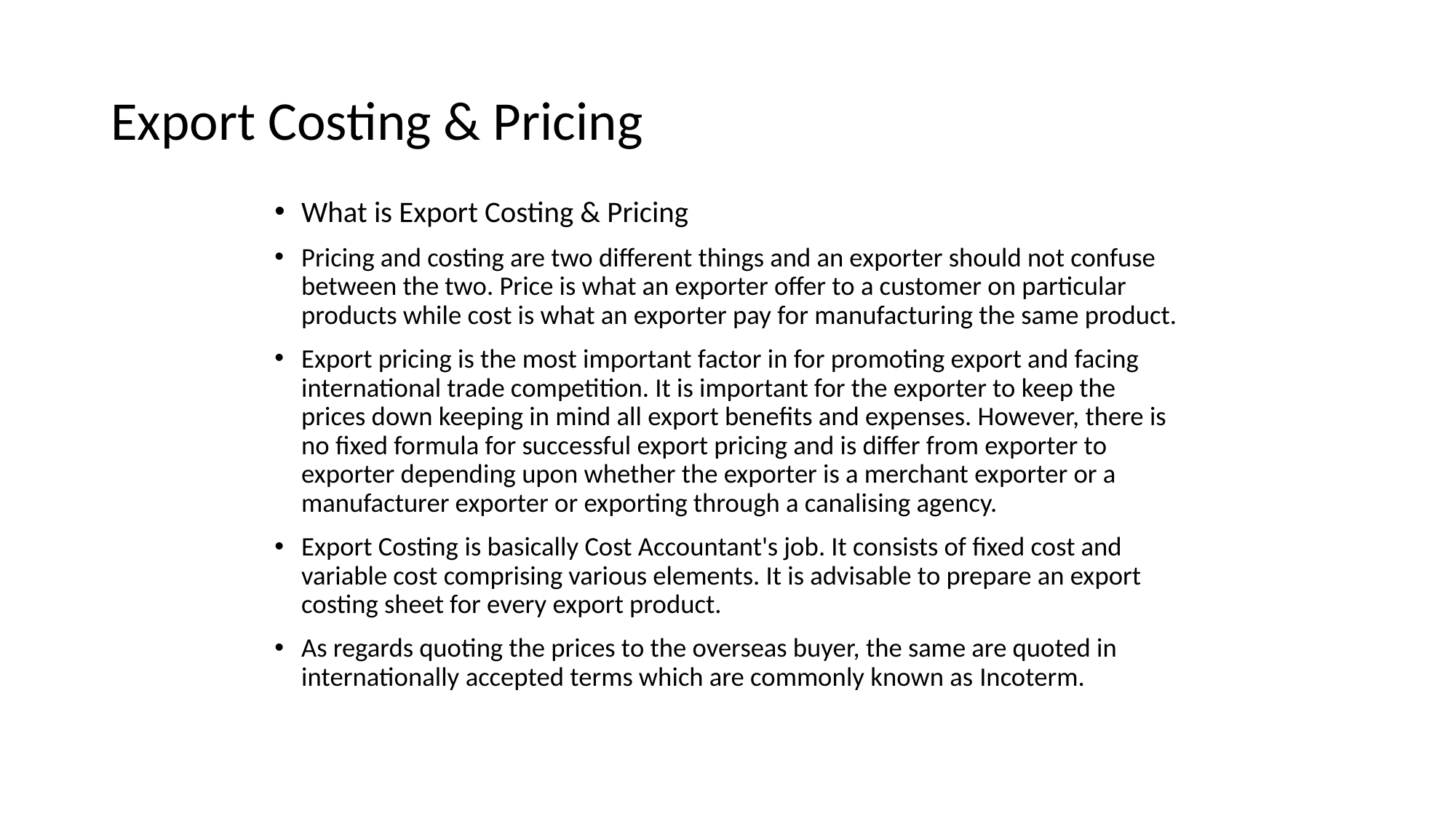

# Export Costing & Pricing
What is Export Costing & Pricing
Pricing and costing are two different things and an exporter should not confuse between the two. Price is what an exporter offer to a customer on particular products while cost is what an exporter pay for manufacturing the same product.
Export pricing is the most important factor in for promoting export and facing international trade competition. It is important for the exporter to keep the prices down keeping in mind all export benefits and expenses. However, there is no fixed formula for successful export pricing and is differ from exporter to exporter depending upon whether the exporter is a merchant exporter or a manufacturer exporter or exporting through a canalising agency.
Export Costing is basically Cost Accountant's job. It consists of fixed cost and variable cost comprising various elements. It is advisable to prepare an export costing sheet for every export product.
As regards quoting the prices to the overseas buyer, the same are quoted in  internationally accepted terms which are commonly known as Incoterm.